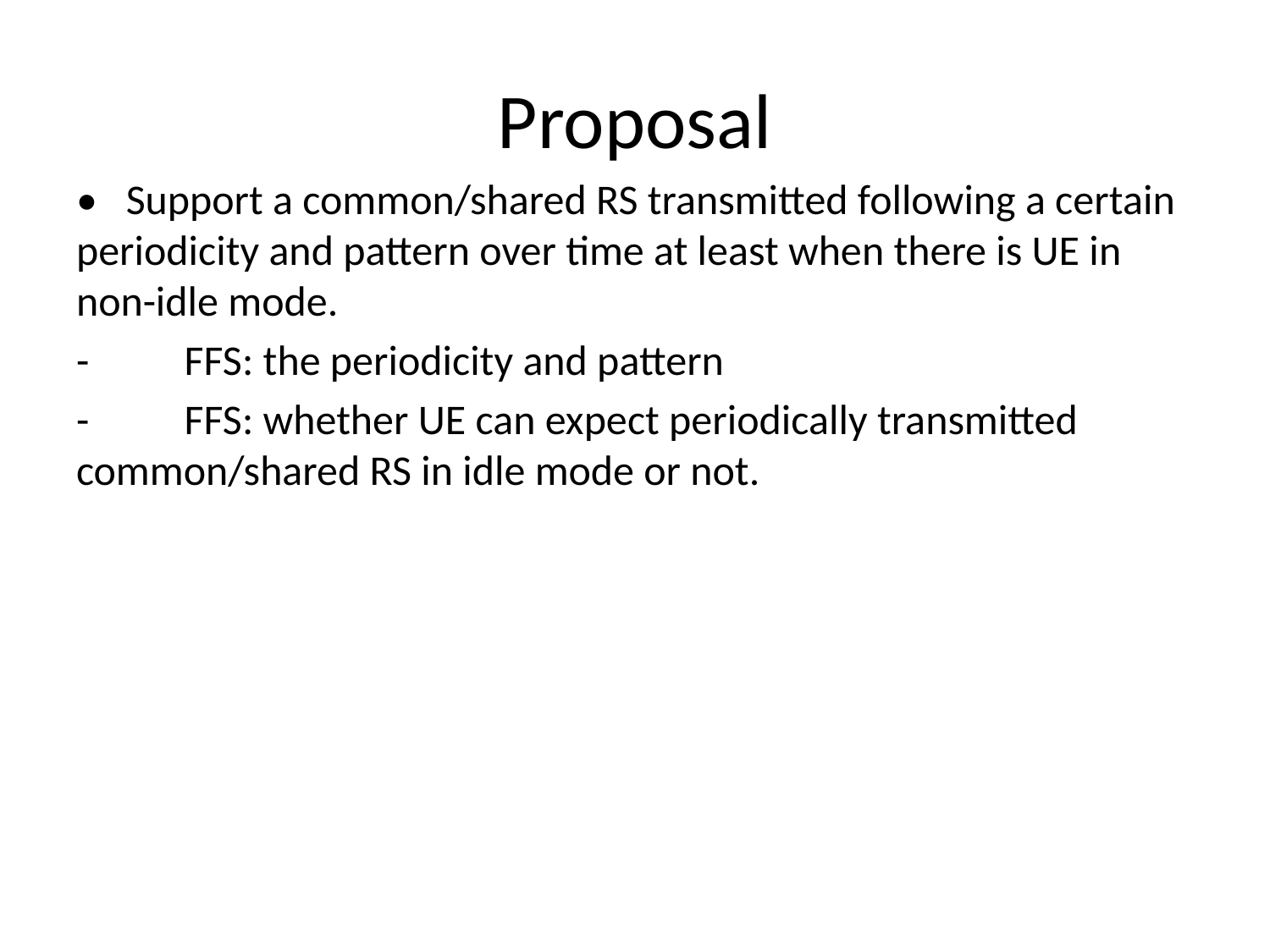

# Proposal
•   Support a common/shared RS transmitted following a certain periodicity and pattern over time at least when there is UE in non-idle mode.
-          FFS: the periodicity and pattern
-          FFS: whether UE can expect periodically transmitted common/shared RS in idle mode or not.